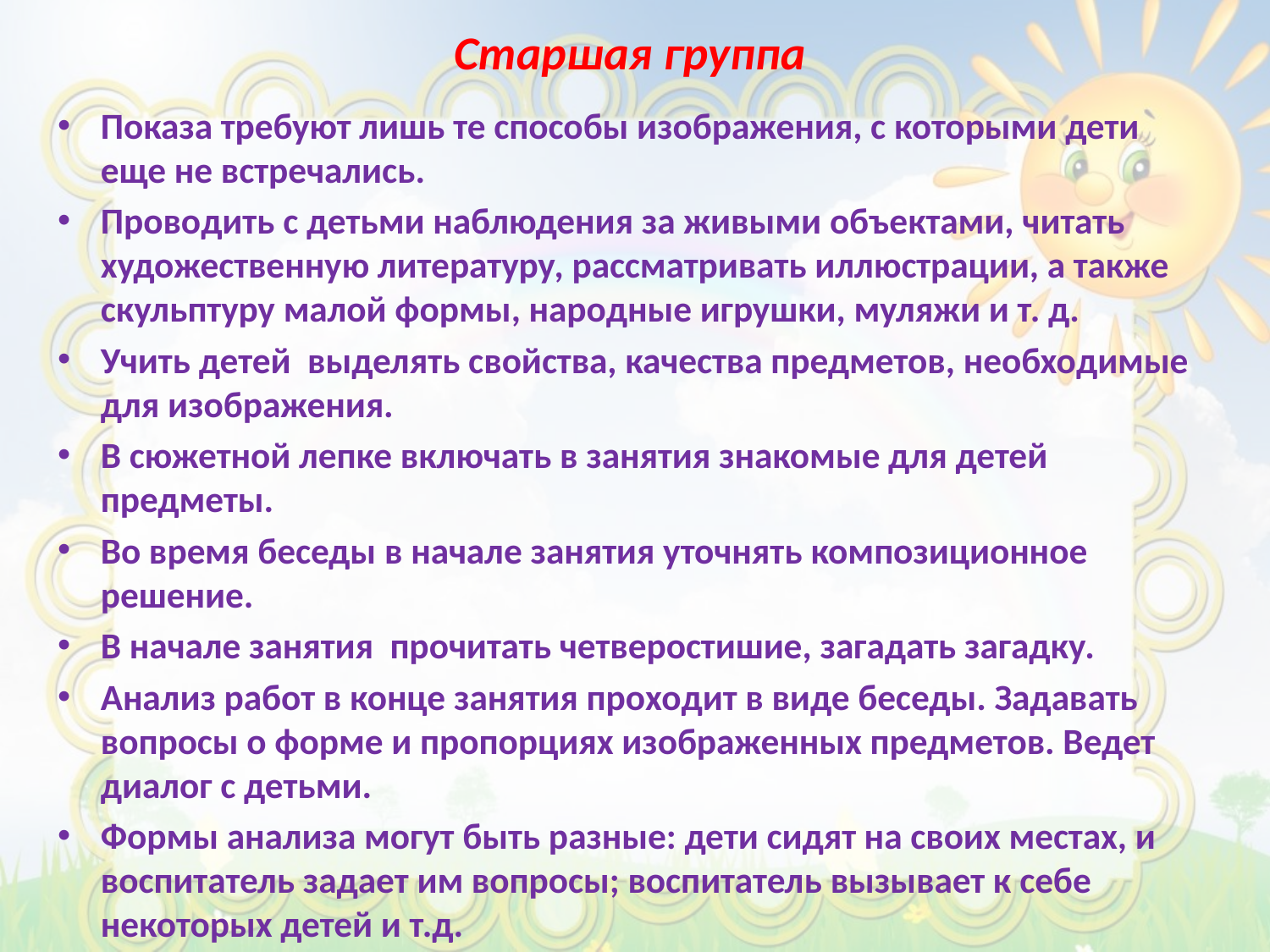

# Старшая группа
Показа требуют лишь те способы изображения, с которыми дети еще не встречались.
Проводить с детьми наблюдения за живыми объектами, читать художественную литературу, рассматривать иллюстрации, а также скульптуру малой формы, народные игрушки, муляжи и т. д.
Учить детей  выделять свойства, качества предметов, необходимые для изображения.
В сюжетной лепке включать в занятия знакомые для детей предметы.
Во время беседы в начале занятия уточнять композиционное решение.
В начале занятия  прочитать четверостишие, загадать загадку.
Анализ работ в конце занятия проходит в виде беседы. Задавать вопросы о форме и пропорциях изображенных предметов. Ведет диалог с детьми.
Формы анализа могут быть разные: дети сидят на своих местах, и воспитатель задает им вопросы; воспитатель вызывает к себе некоторых детей и т.д.